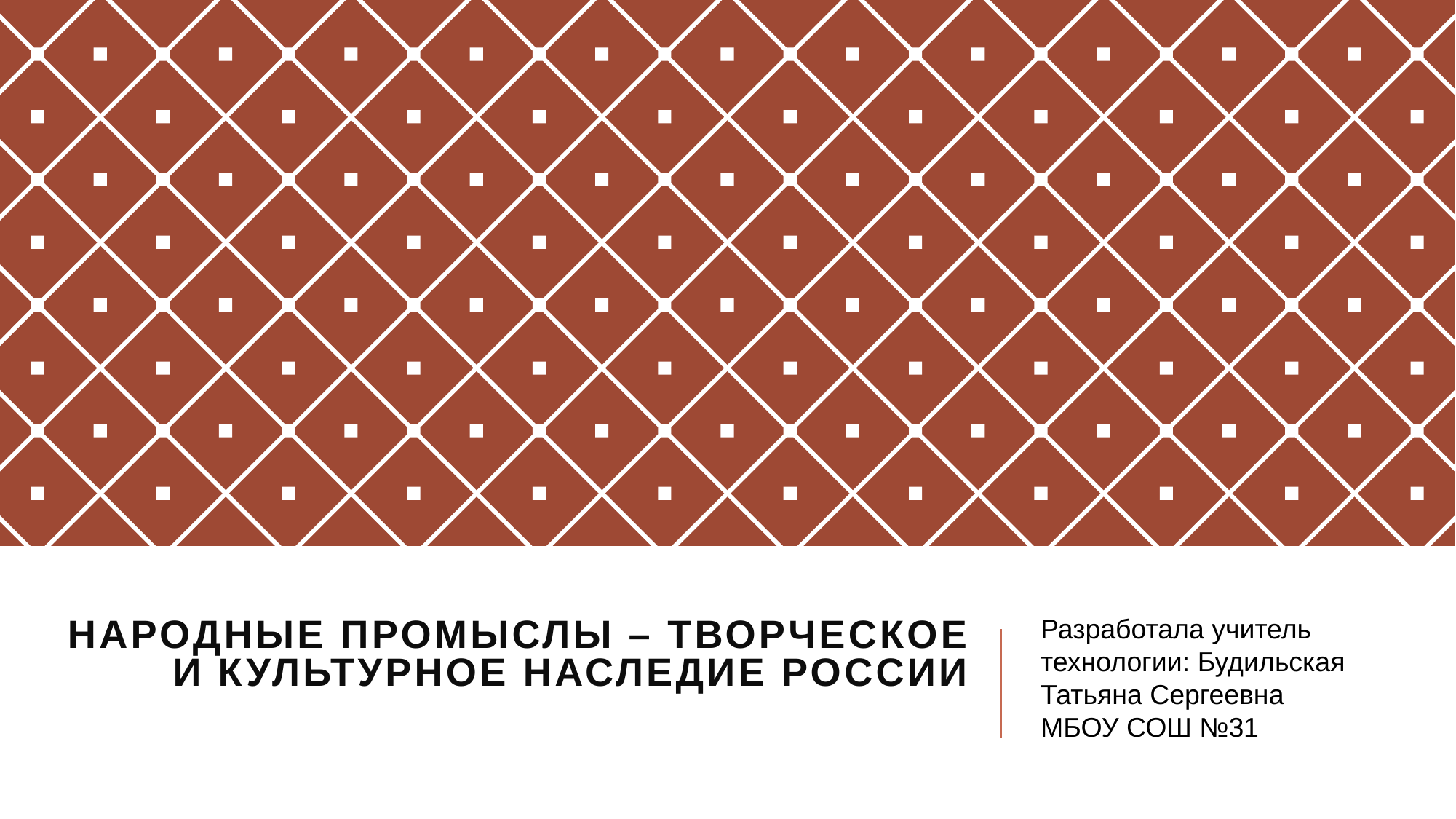

# Народные промыслы – творческое и культурное наследие России
Разработала учитель технологии: Будильская Татьяна Сергеевна
МБОУ СОШ №31